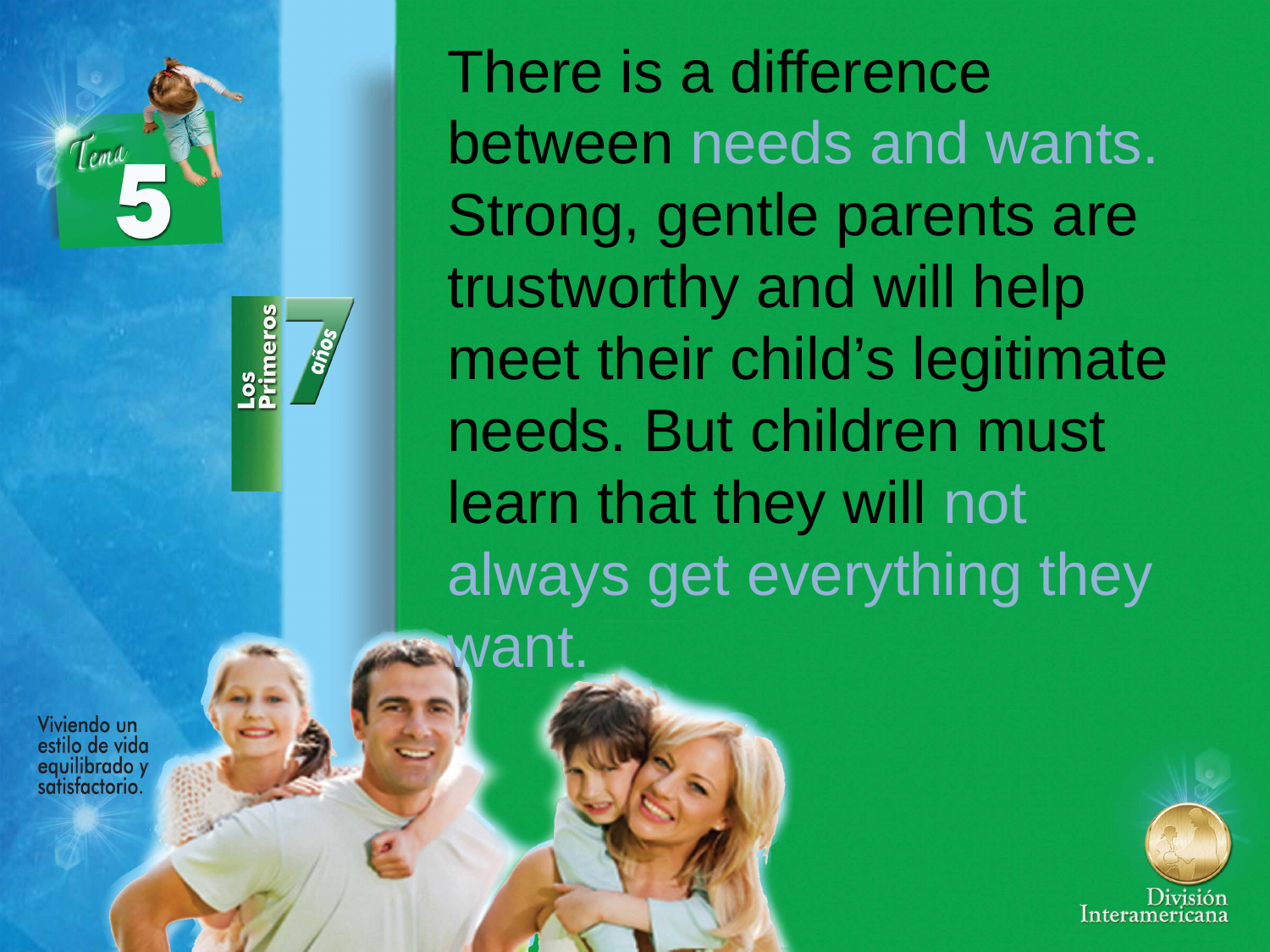

There is a difference between needs and wants. Strong, gentle parents are trustworthy and will help meet their child’s legitimate needs. But children must learn that they will not always get everything they want.